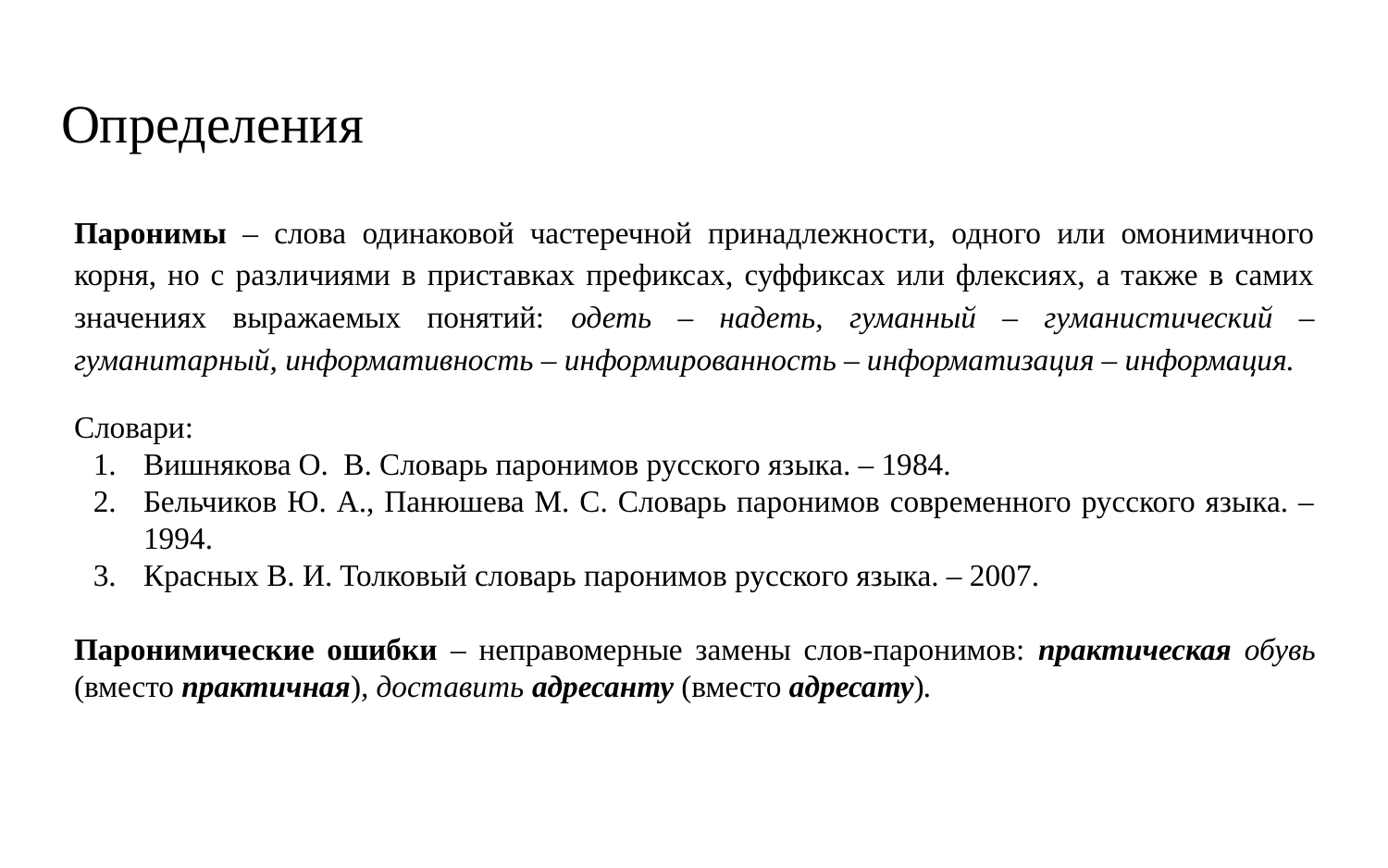

# Определения
Паронимы – слова одинаковой частеречной принадлежности, одного или омонимичного корня, но с различиями в приставках префиксах, суффиксах или флексиях, а также в самих значениях выражаемых понятий: одеть – надеть, гуманный – гуманистический – гуманитарный, информативность – информированность – информатизация – информация.
Словари:
Вишнякова О.  В. Словарь паронимов русского языка. – 1984.
Бельчиков Ю. А., Панюшева М. С. Словарь паронимов современного русского языка. – 1994.
Красных В. И. Толковый словарь паронимов русского языка. – 2007.

Паронимические ошибки – неправомерные замены слов-паронимов: практическая обувь (вместо практичная), доставить адресанту (вместо адресату).